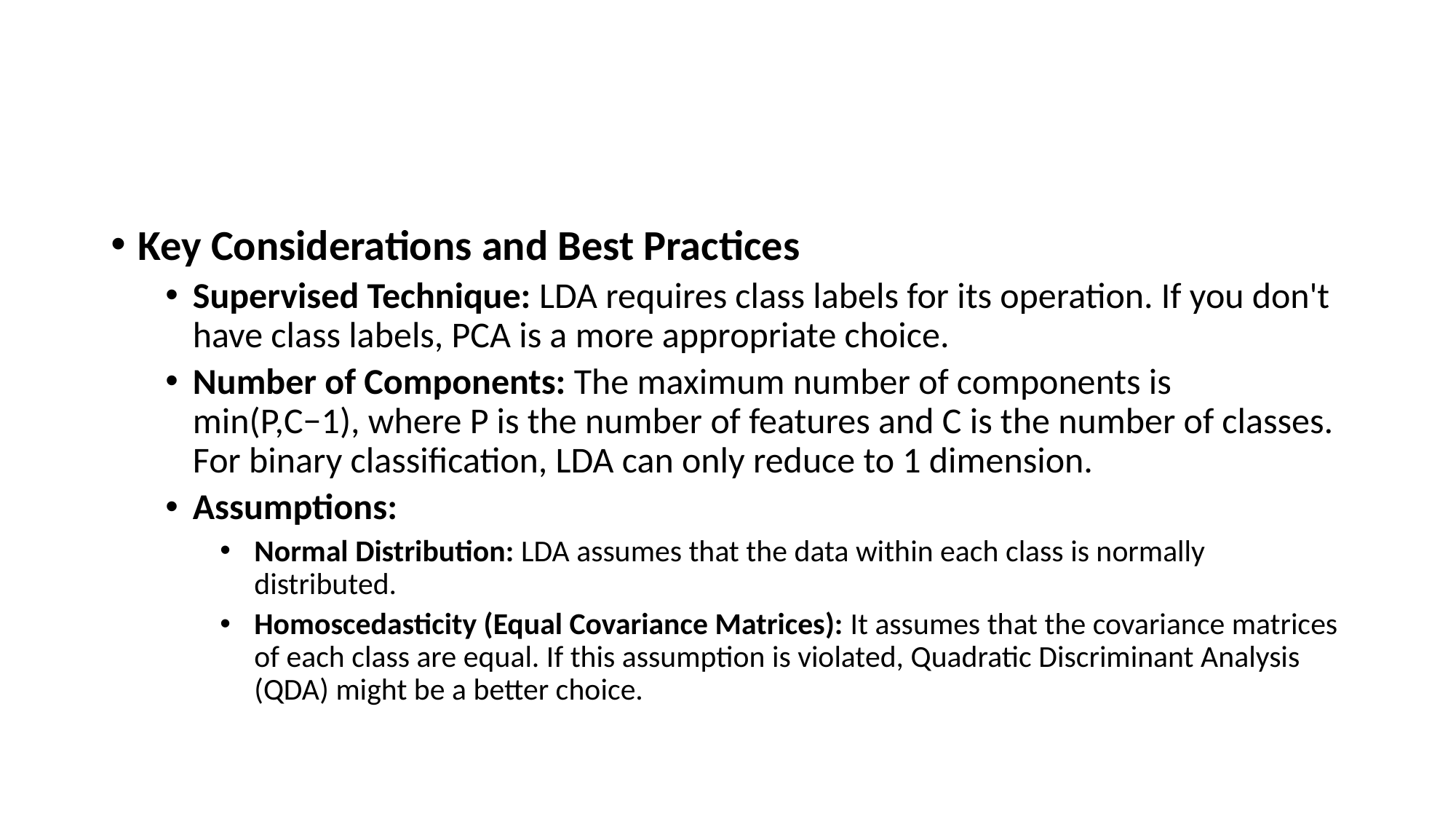

#
Key Considerations and Best Practices
Supervised Technique: LDA requires class labels for its operation. If you don't have class labels, PCA is a more appropriate choice.
Number of Components: The maximum number of components is min(P,C−1), where P is the number of features and C is the number of classes. For binary classification, LDA can only reduce to 1 dimension.
Assumptions:
Normal Distribution: LDA assumes that the data within each class is normally distributed.
Homoscedasticity (Equal Covariance Matrices): It assumes that the covariance matrices of each class are equal. If this assumption is violated, Quadratic Discriminant Analysis (QDA) might be a better choice.